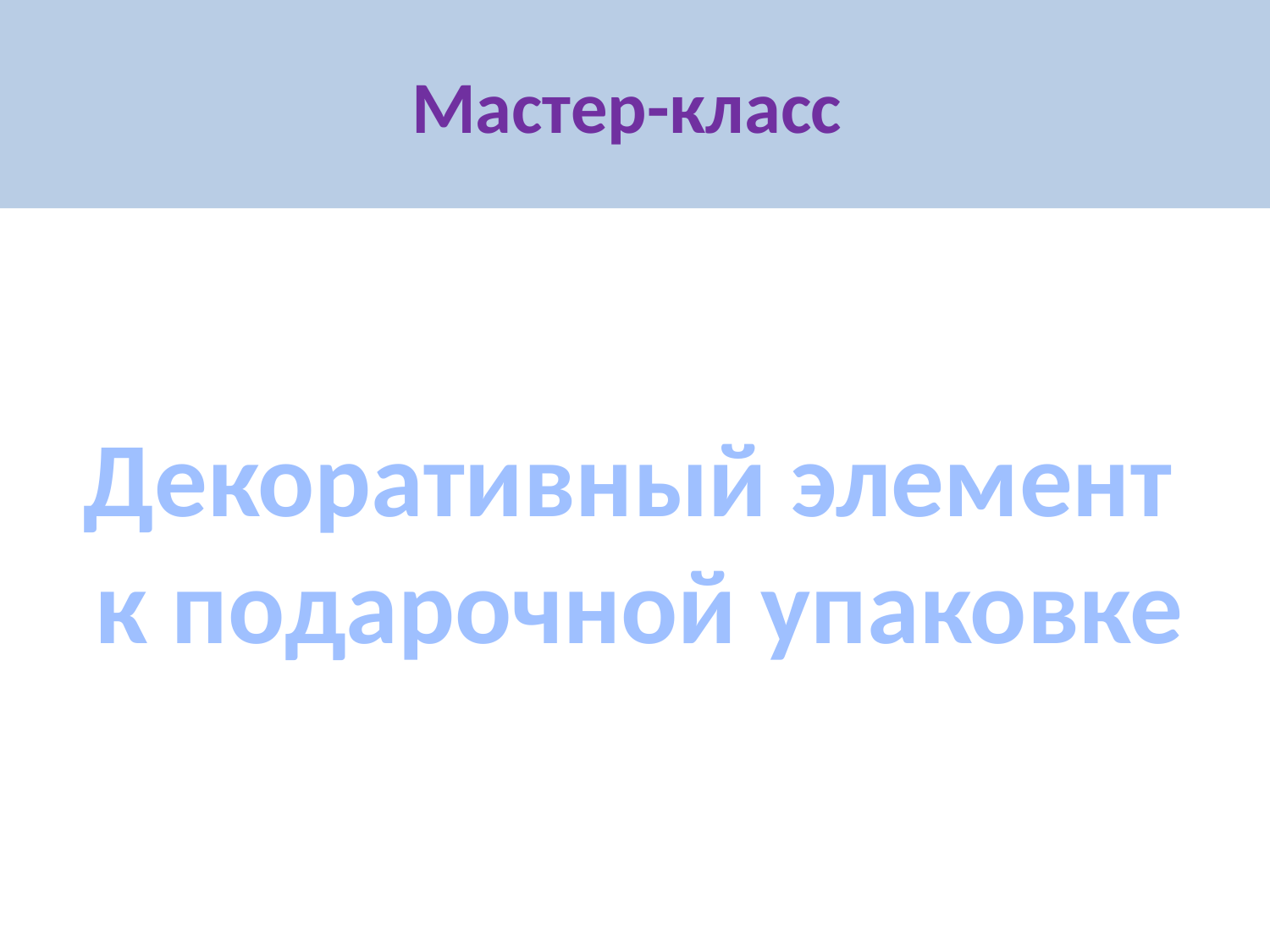

# Мастер-класс

Декоративный элемент
к подарочной упаковке